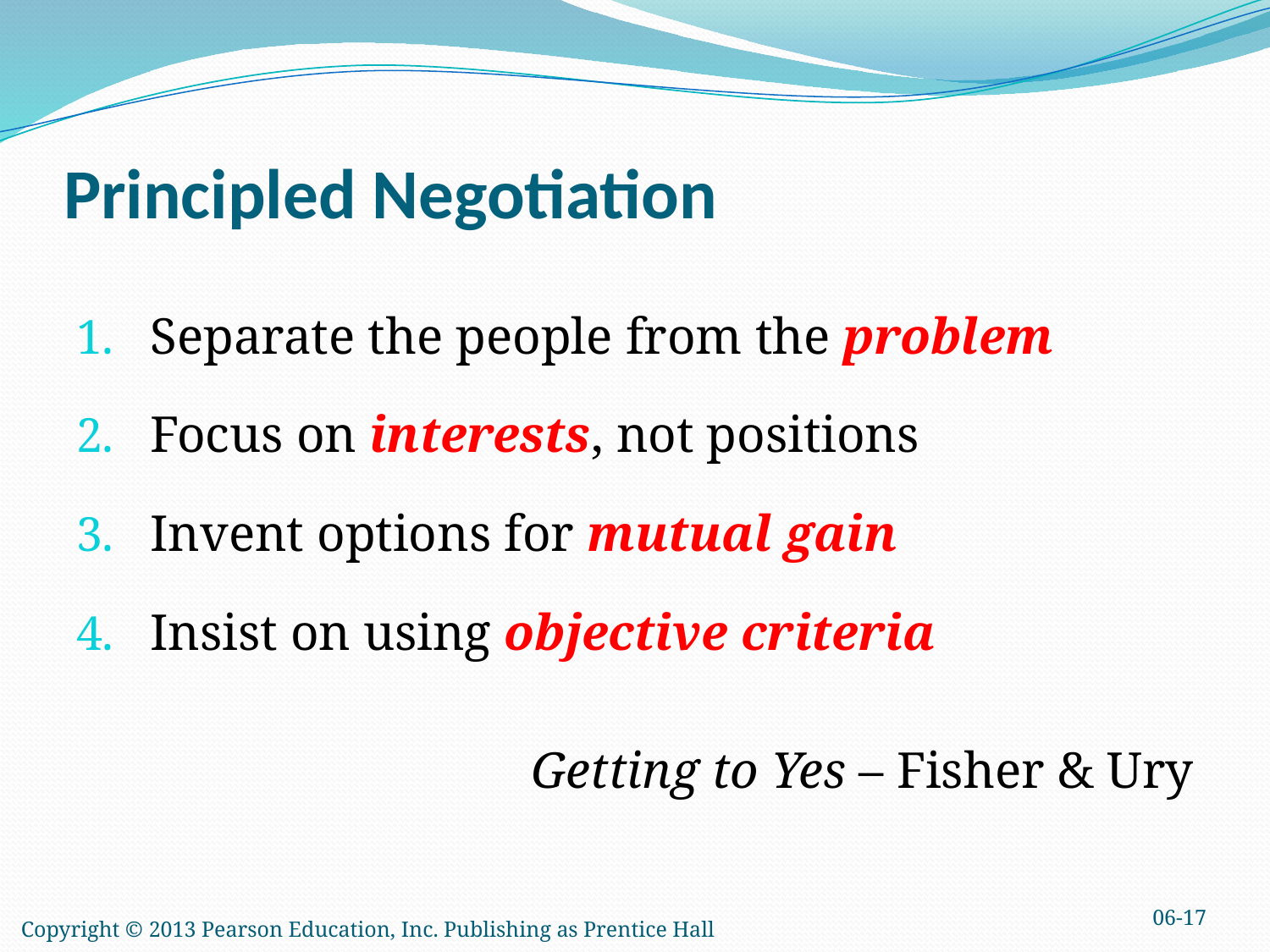

# Principled Negotiation
Separate the people from the problem
Focus on interests, not positions
Invent options for mutual gain
Insist on using objective criteria

Getting to Yes – Fisher & Ury

06-17